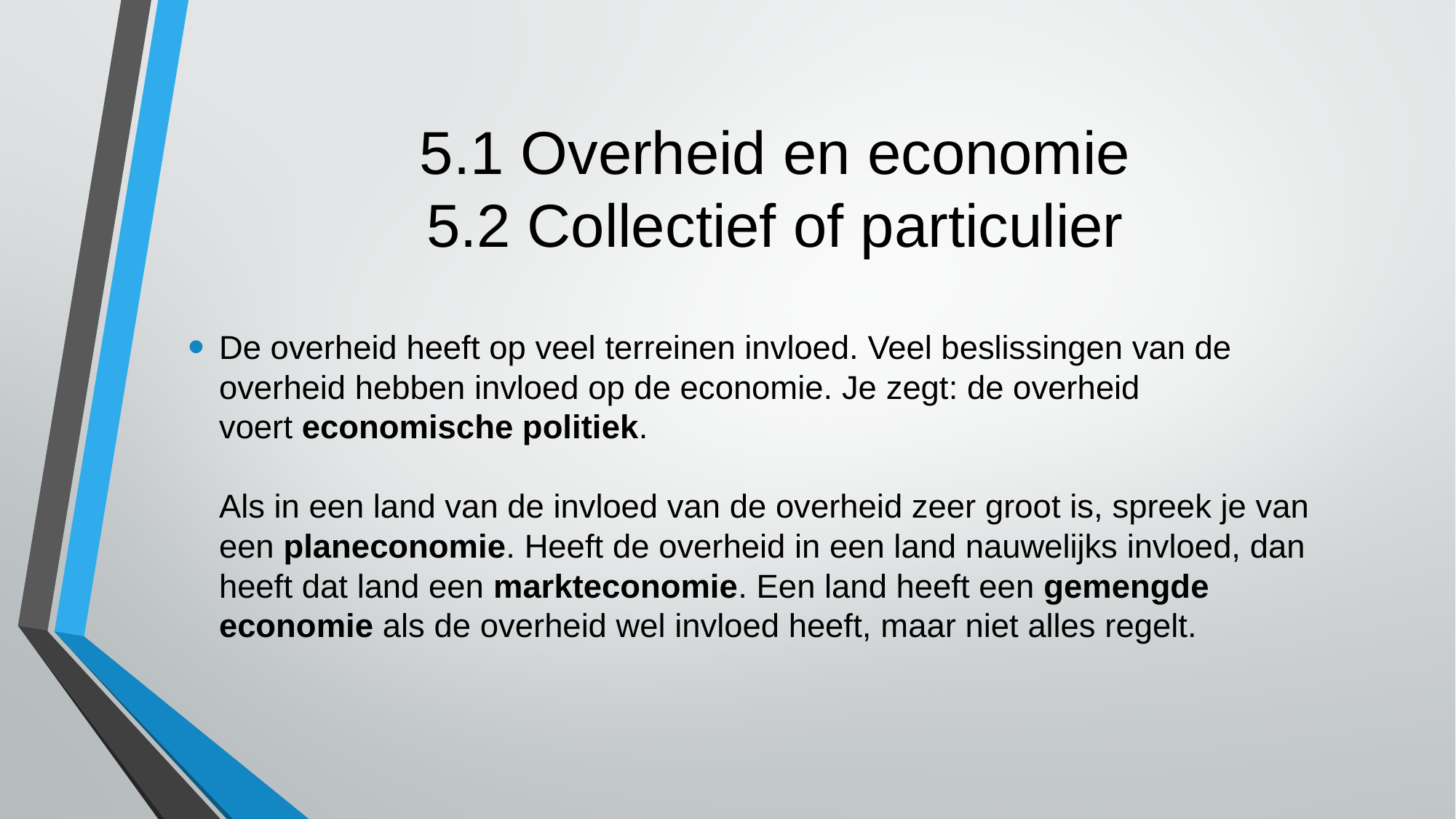

# 5.1 Overheid en economie 5.2 Collectief of particulier
De overheid heeft op veel terreinen invloed. Veel beslissingen van de overheid hebben invloed op de economie. Je zegt: de overheid voert economische politiek.
Als in een land van de invloed van de overheid zeer groot is, spreek je van een planeconomie. Heeft de overheid in een land nauwelijks invloed, dan heeft dat land een markteconomie. Een land heeft een gemengde economie als de overheid wel invloed heeft, maar niet alles regelt.